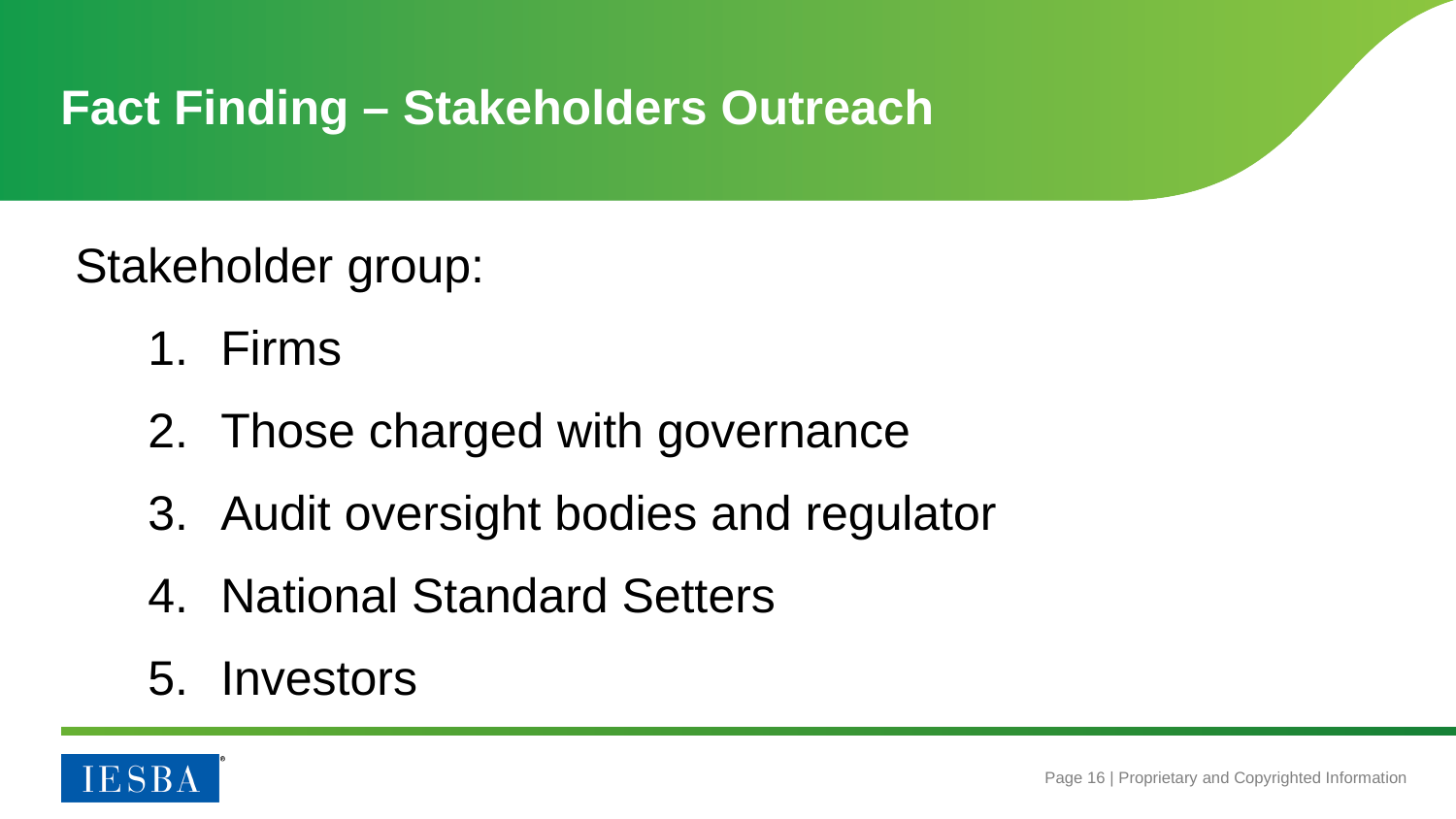

# Fact Finding – Stakeholders Outreach
Stakeholder group:
Firms
Those charged with governance
Audit oversight bodies and regulator
National Standard Setters
Investors